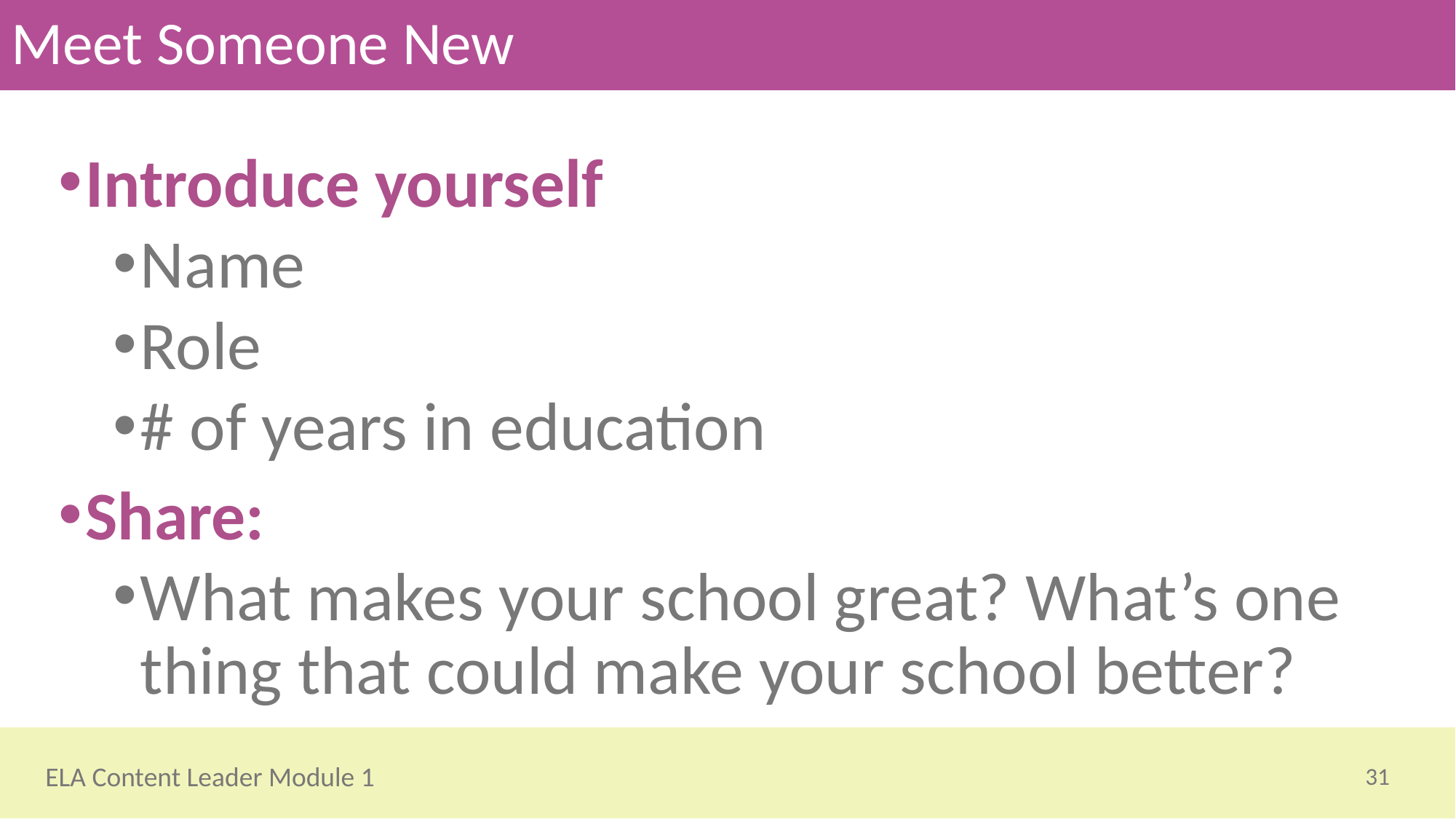

# Meet Someone New
Introduce yourself
Name
Role
# of years in education
Share:
What makes your school great? What’s one thing that could make your school better?
31